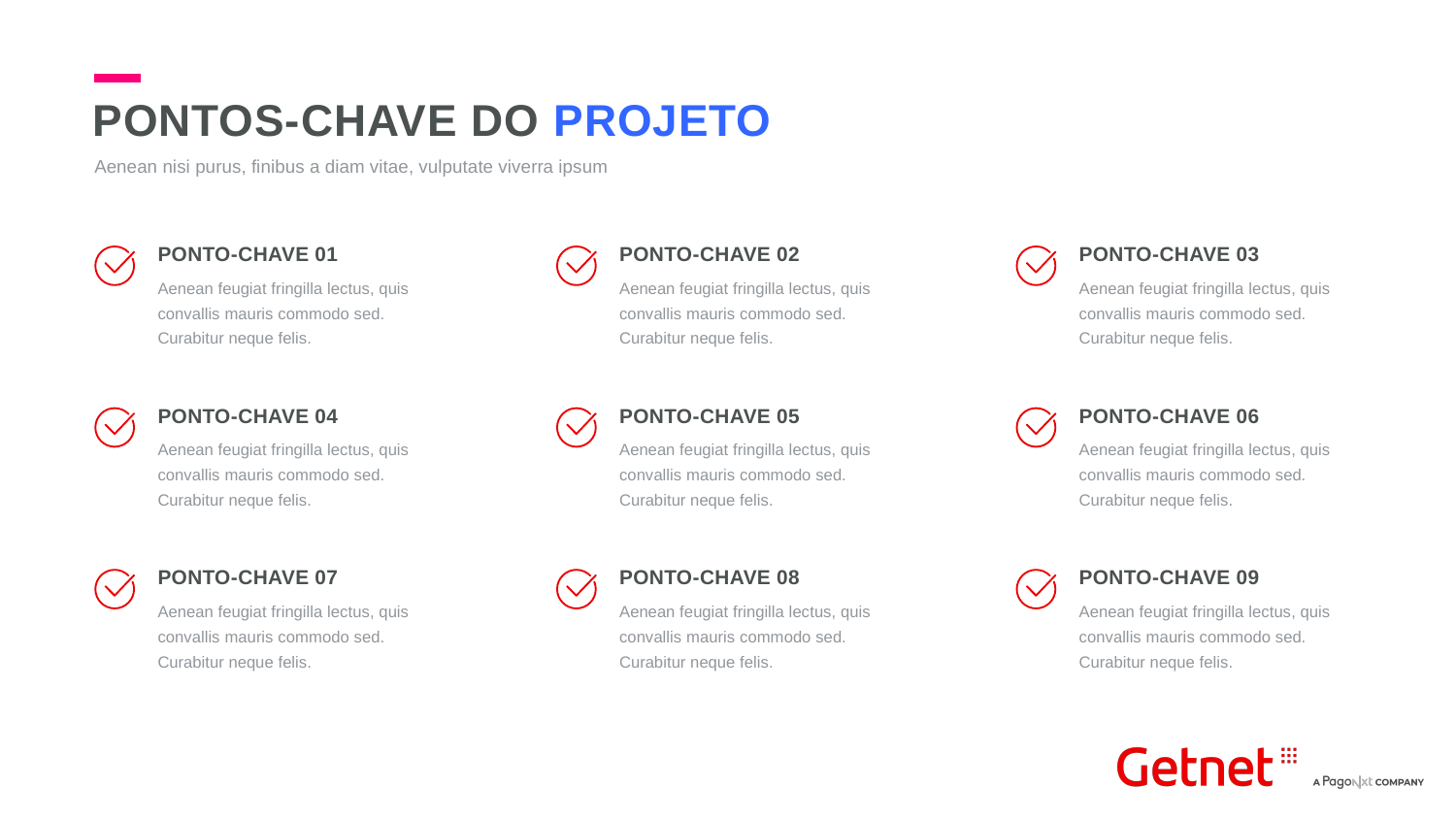

pontos-chave do projeto
Aenean nisi purus, finibus a diam vitae, vulputate viverra ipsum
Ponto-chave 01
Aenean feugiat fringilla lectus, quis convallis mauris commodo sed. Curabitur neque felis.
Ponto-chave 02
Aenean feugiat fringilla lectus, quis convallis mauris commodo sed. Curabitur neque felis.
Ponto-chave 03
Aenean feugiat fringilla lectus, quis convallis mauris commodo sed. Curabitur neque felis.

Ponto-chave 04
Aenean feugiat fringilla lectus, quis convallis mauris commodo sed. Curabitur neque felis.
Ponto-chave 05
Aenean feugiat fringilla lectus, quis convallis mauris commodo sed. Curabitur neque felis.
Ponto-chave 06
Aenean feugiat fringilla lectus, quis convallis mauris commodo sed. Curabitur neque felis.

Ponto-chave 07
Aenean feugiat fringilla lectus, quis convallis mauris commodo sed. Curabitur neque felis.
Ponto-chave 08
Aenean feugiat fringilla lectus, quis convallis mauris commodo sed. Curabitur neque felis.
Ponto-chave 09
Aenean feugiat fringilla lectus, quis convallis mauris commodo sed. Curabitur neque felis.